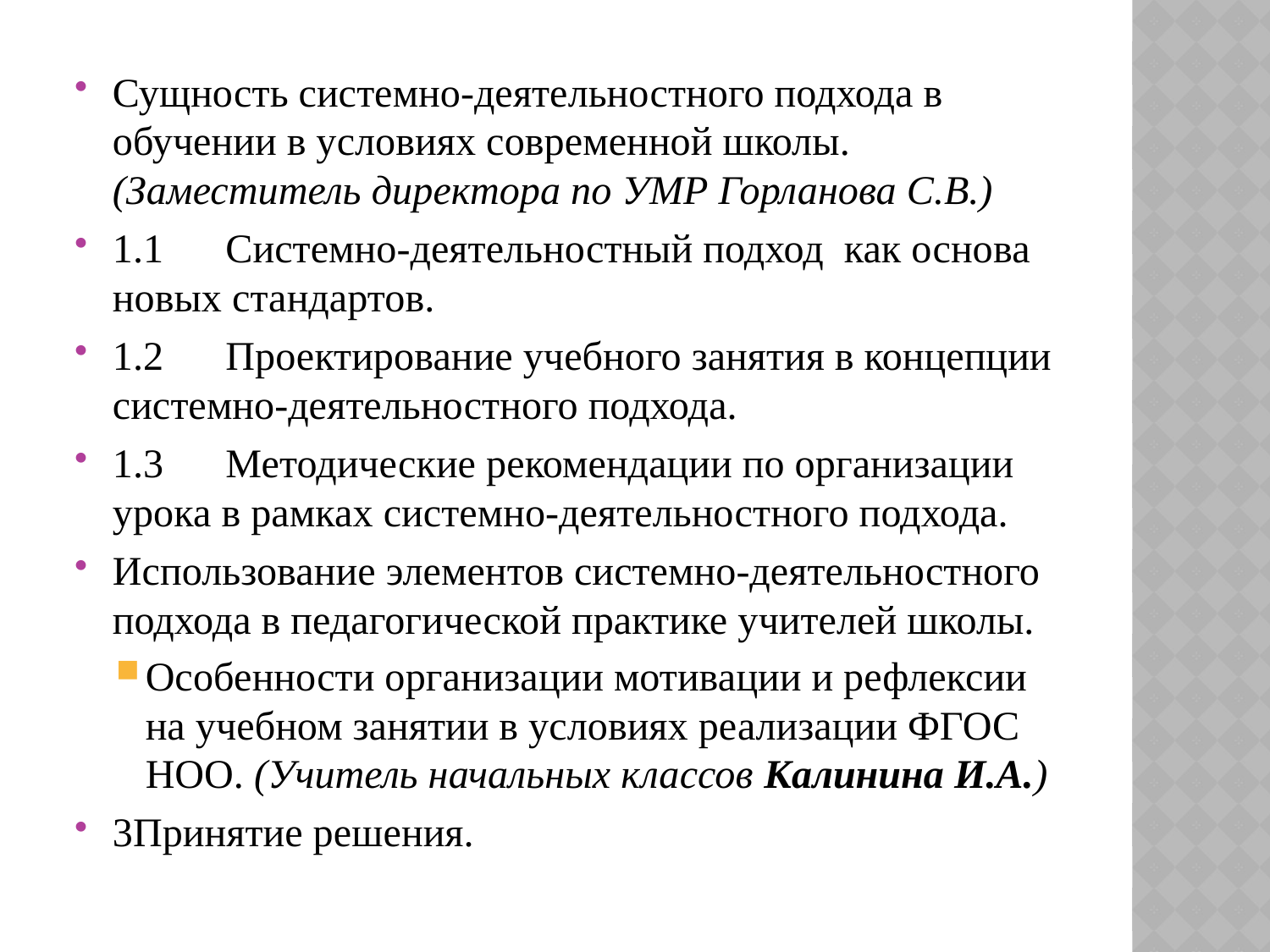

#
Сущность системно-деятельностного подхода в обучении в условиях современной школы. (Заместитель директора по УМР Горланова С.В.)
1.1	Системно-деятельностный подход  как основа новых стандартов.
1.2 	Проектирование учебного занятия в концепции системно-деятельностного подхода.
1.3 	Методические рекомендации по организации урока в рамках системно-деятельностного подхода.
Использование элементов системно-деятельностного подхода в педагогической практике учителей школы.
Особенности организации мотивации и рефлексии на учебном занятии в условиях реализации ФГОС НОО. (Учитель начальных классов Калинина И.А.)
3Принятие решения.